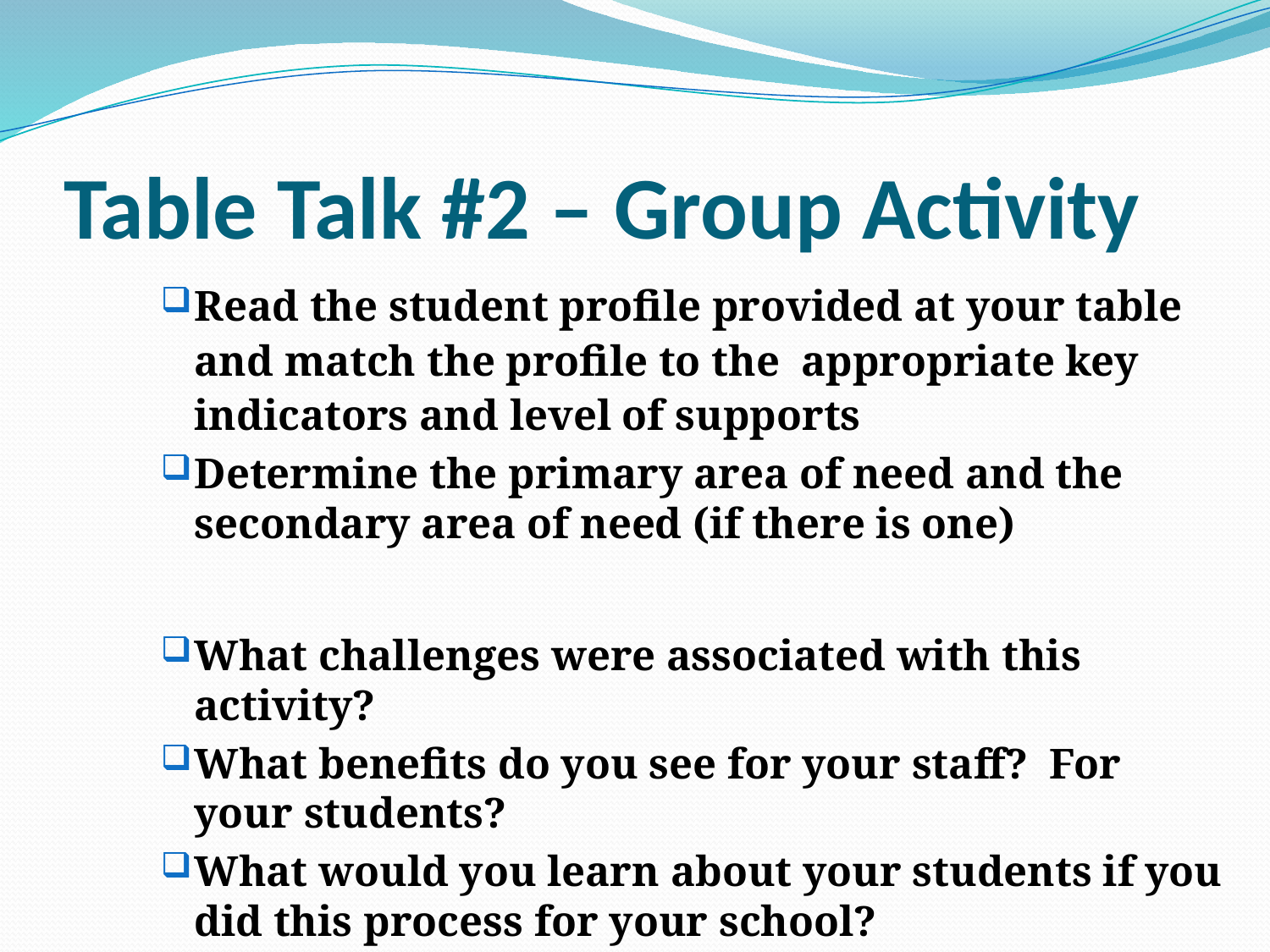

# Table Talk #2 – Group Activity
Read the student profile provided at your table and match the profile to the  appropriate key indicators and level of supports
Determine the primary area of need and the secondary area of need (if there is one)

What challenges were associated with this activity?
What benefits do you see for your staff?  For your students?
What would you learn about your students if you did this process for your school?